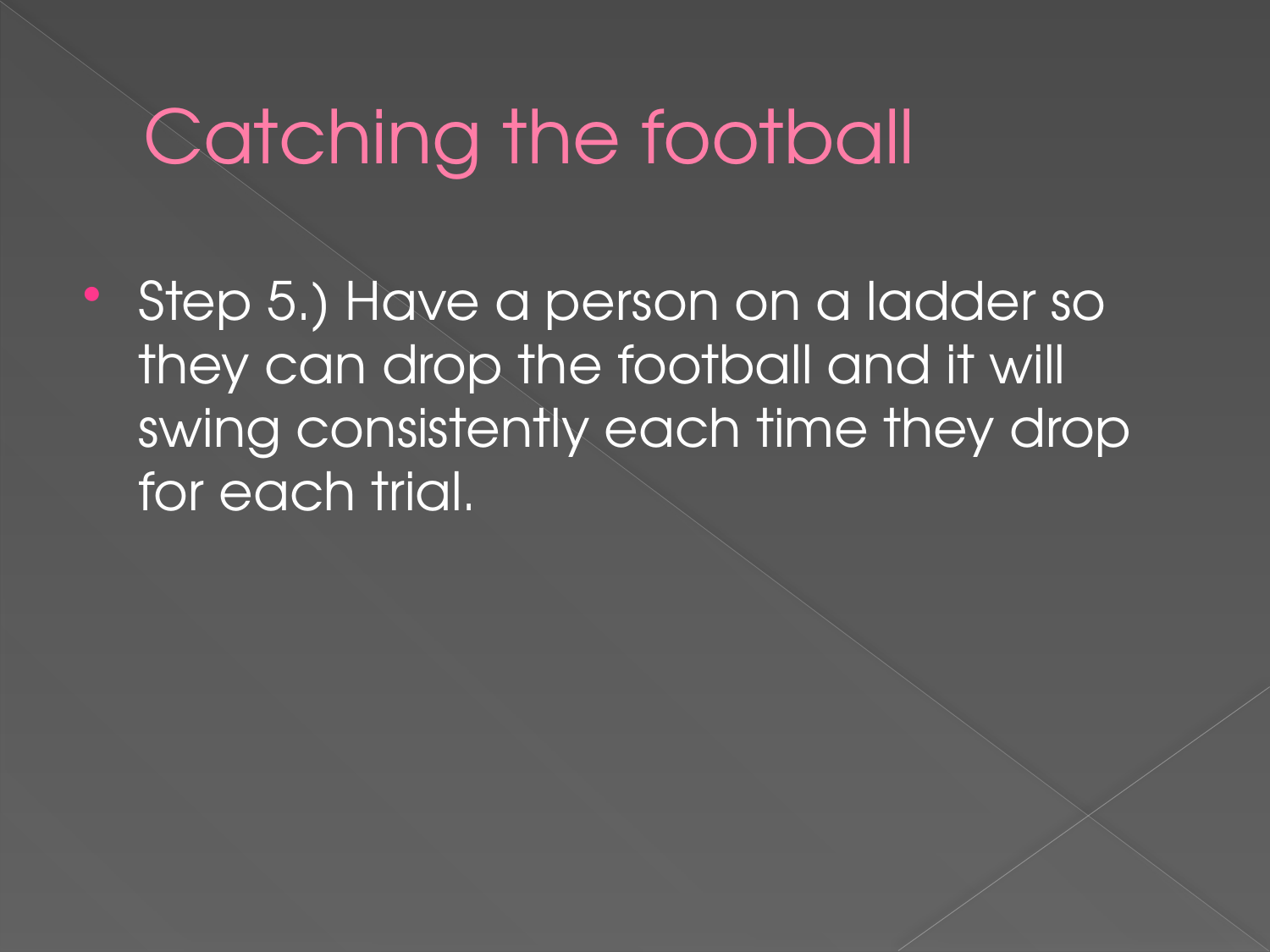

# Catching the football
Step 5.) Have a person on a ladder so they can drop the football and it will swing consistently each time they drop for each trial.